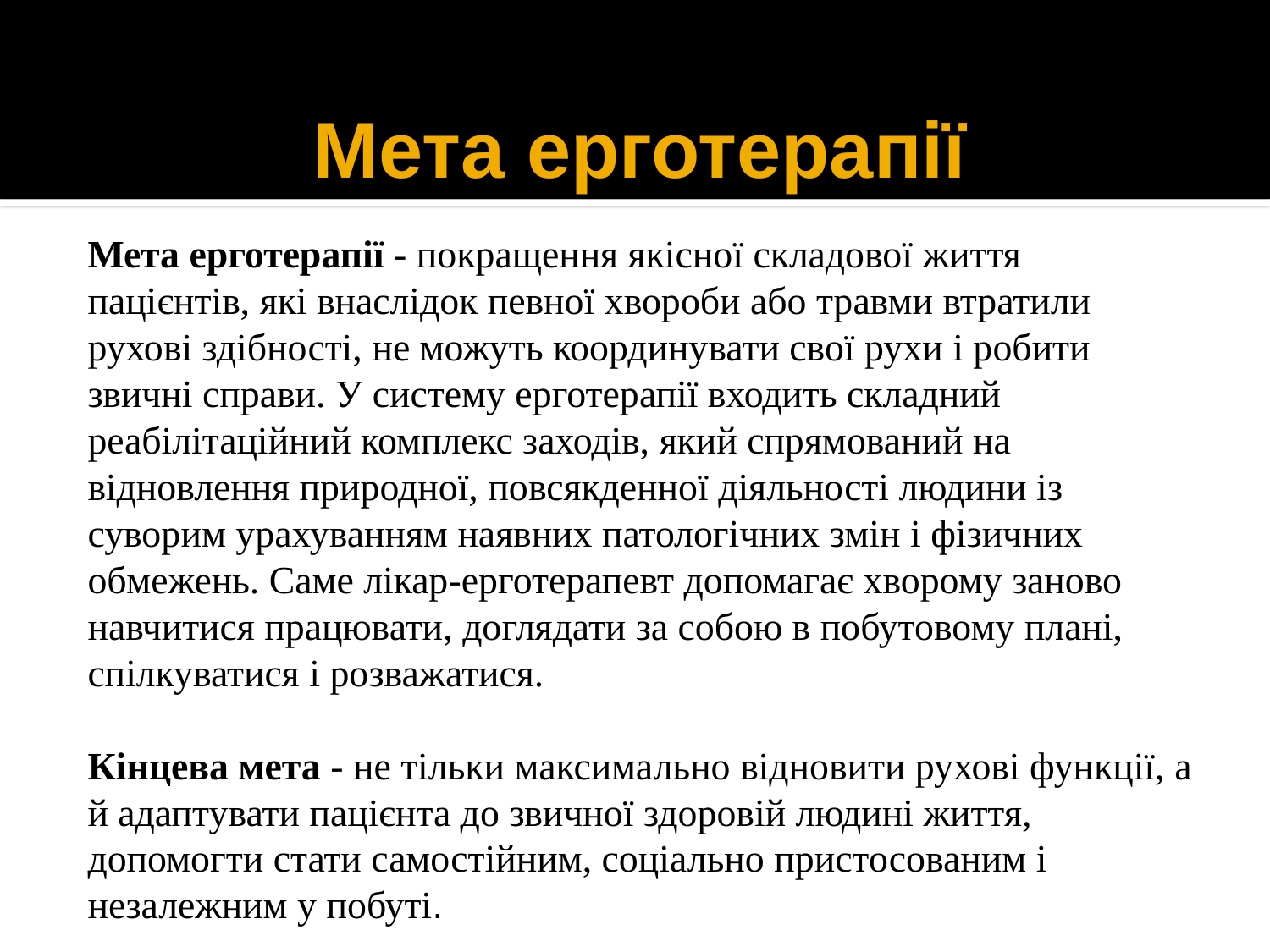

# Мета ерготерапії
Мета ерготерапії - покращення якісної складової життя пацієнтів, які внаслідок певної хвороби або травми втратили рухові здібності, не можуть координувати свої рухи і робити звичні справи. У систему ерготерапії входить складний реабілітаційний комплекс заходів, який спрямований на відновлення природної, повсякденної діяльності людини із суворим урахуванням наявних патологічних змін і фізичних обмежень. Саме лікар-ерготерапевт допомагає хворому заново навчитися працювати, доглядати за собою в побутовому плані, спілкуватися і розважатися.

Кінцева мета - не тільки максимально відновити рухові функції, а й адаптувати пацієнта до звичної здоровій людині життя, допомогти стати самостійним, соціально пристосованим і незалежним у побуті.